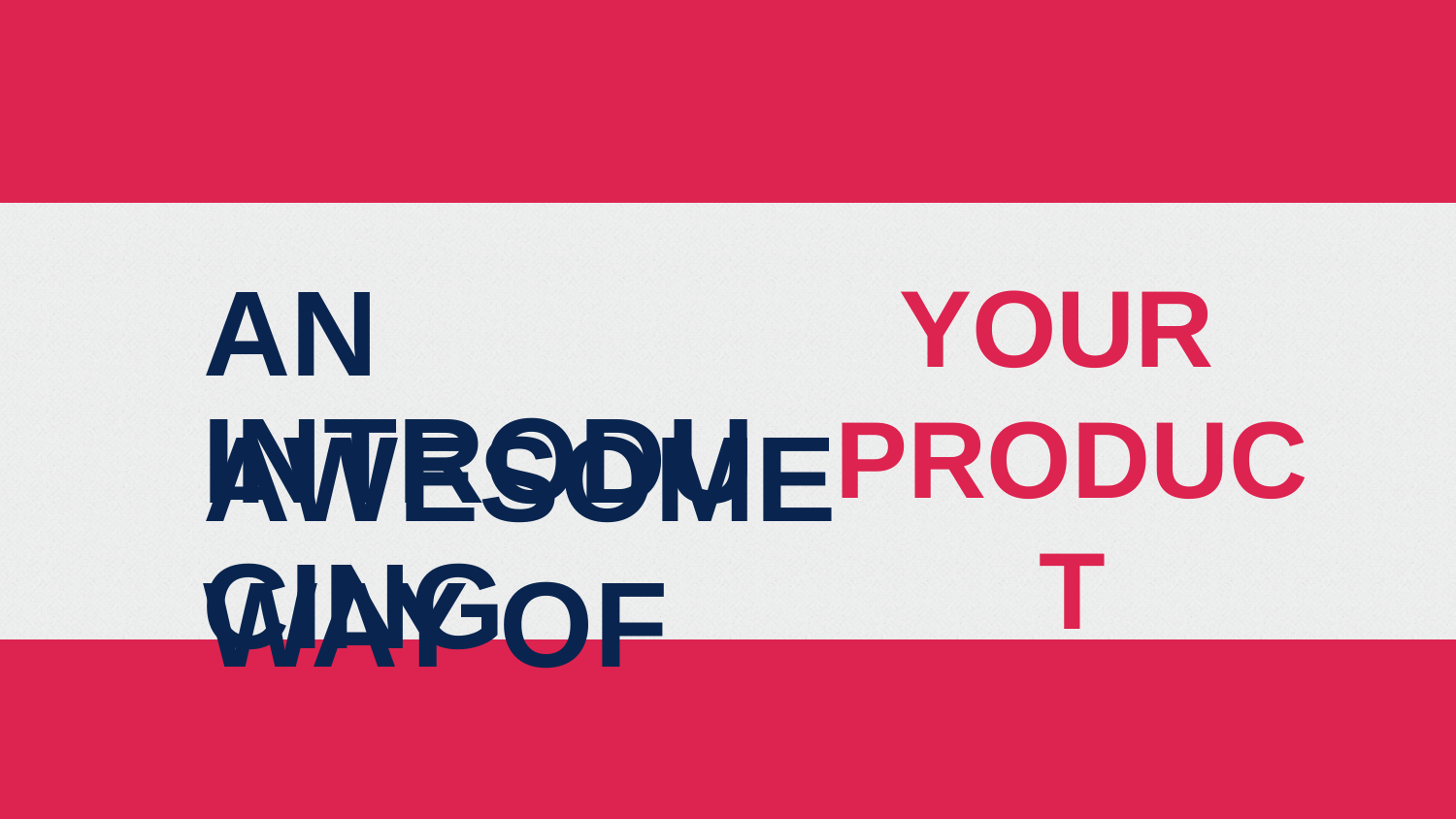

AN AWESOME WAY OF
YOUR
PRODUCT
INTRODUCING